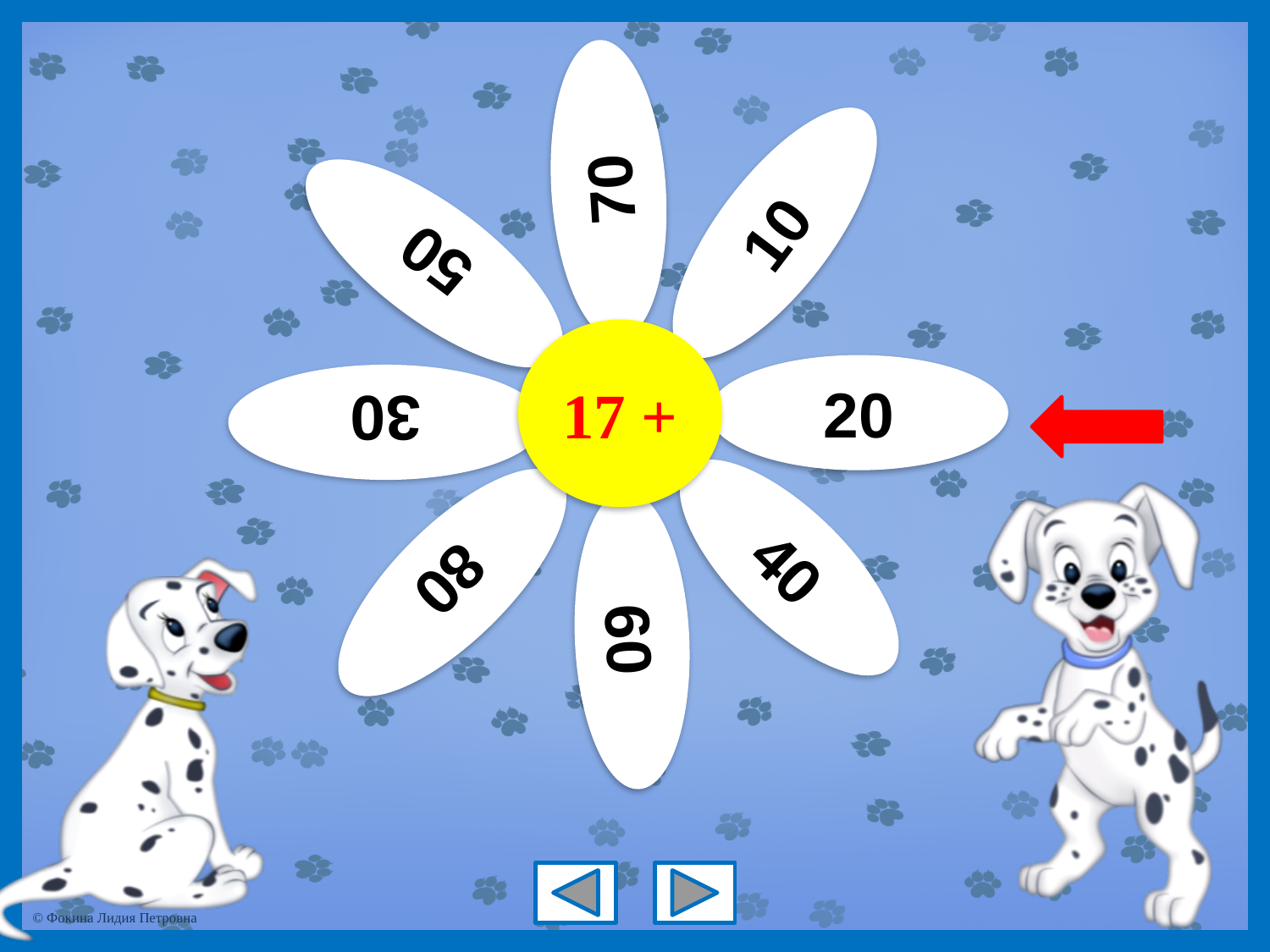

70
10
50
20
30
40
80
60
17 +